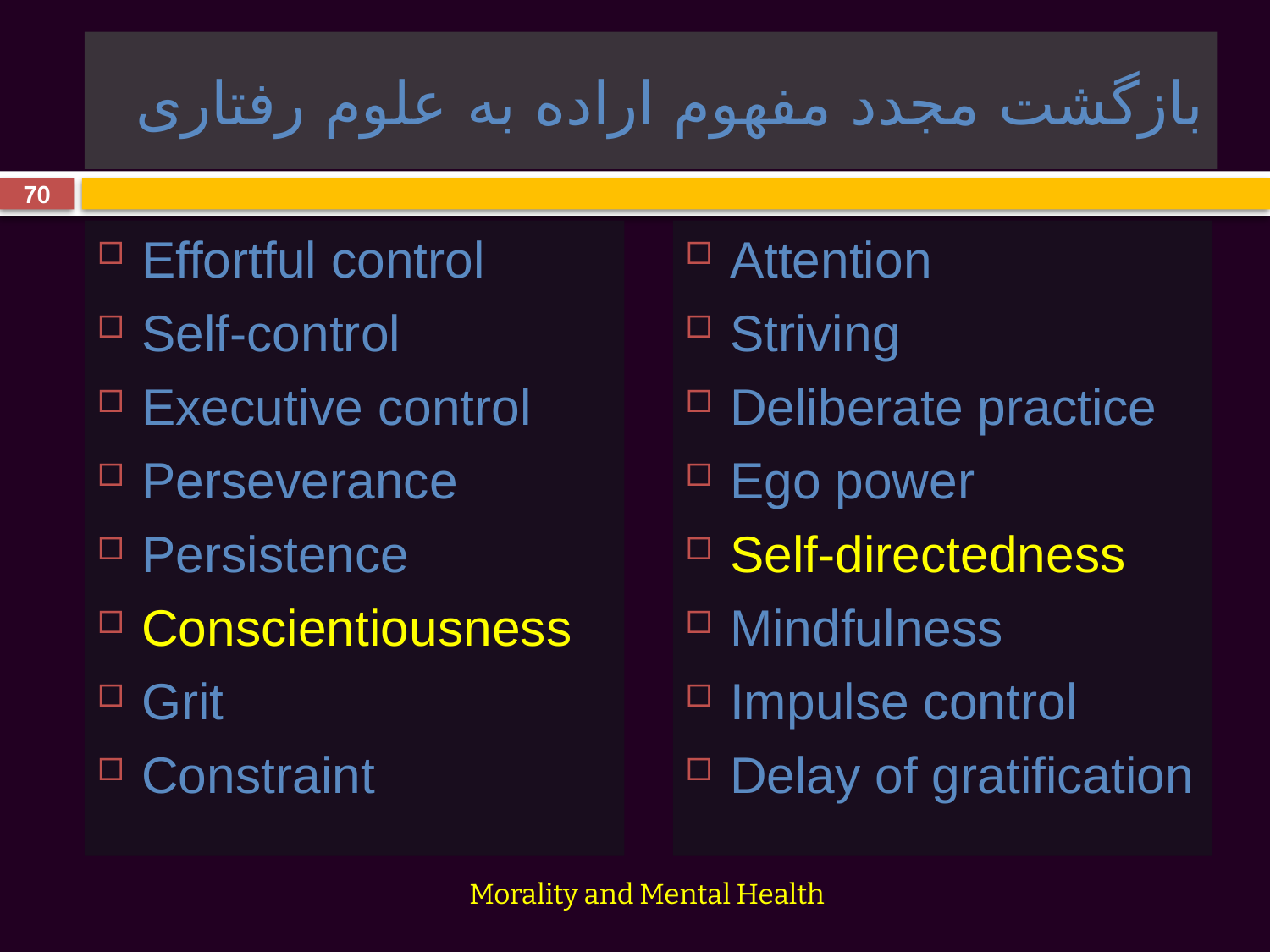

# بازگشت مجدد مفهوم اراده به علوم رفتاری
70
Effortful control
Self-control
Executive control
Perseverance
Persistence
Conscientiousness
Grit
Constraint
Attention
Striving
Deliberate practice
Ego power
Self-directedness
Mindfulness
Impulse control
Delay of gratification

Morality and Mental Health